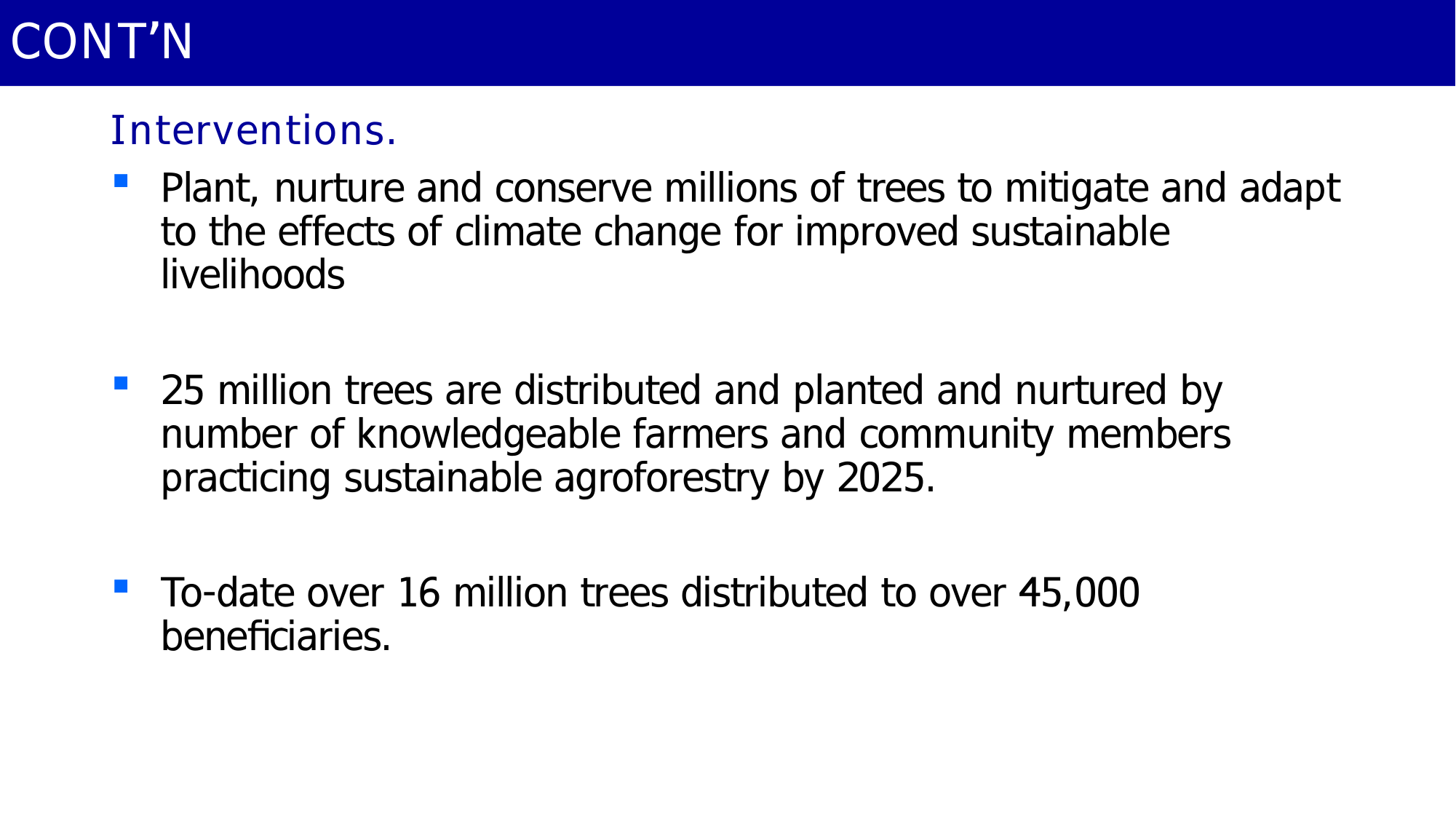

# CONT’N
Interventions.
Plant, nurture and conserve millions of trees to mitigate and adapt to the effects of climate change for improved sustainable livelihoods

25 million trees are distributed and planted and nurtured by number of knowledgeable farmers and community members practicing sustainable agroforestry by 2025.

To-date over 16 million trees distributed to over 45,000 beneficiaries.